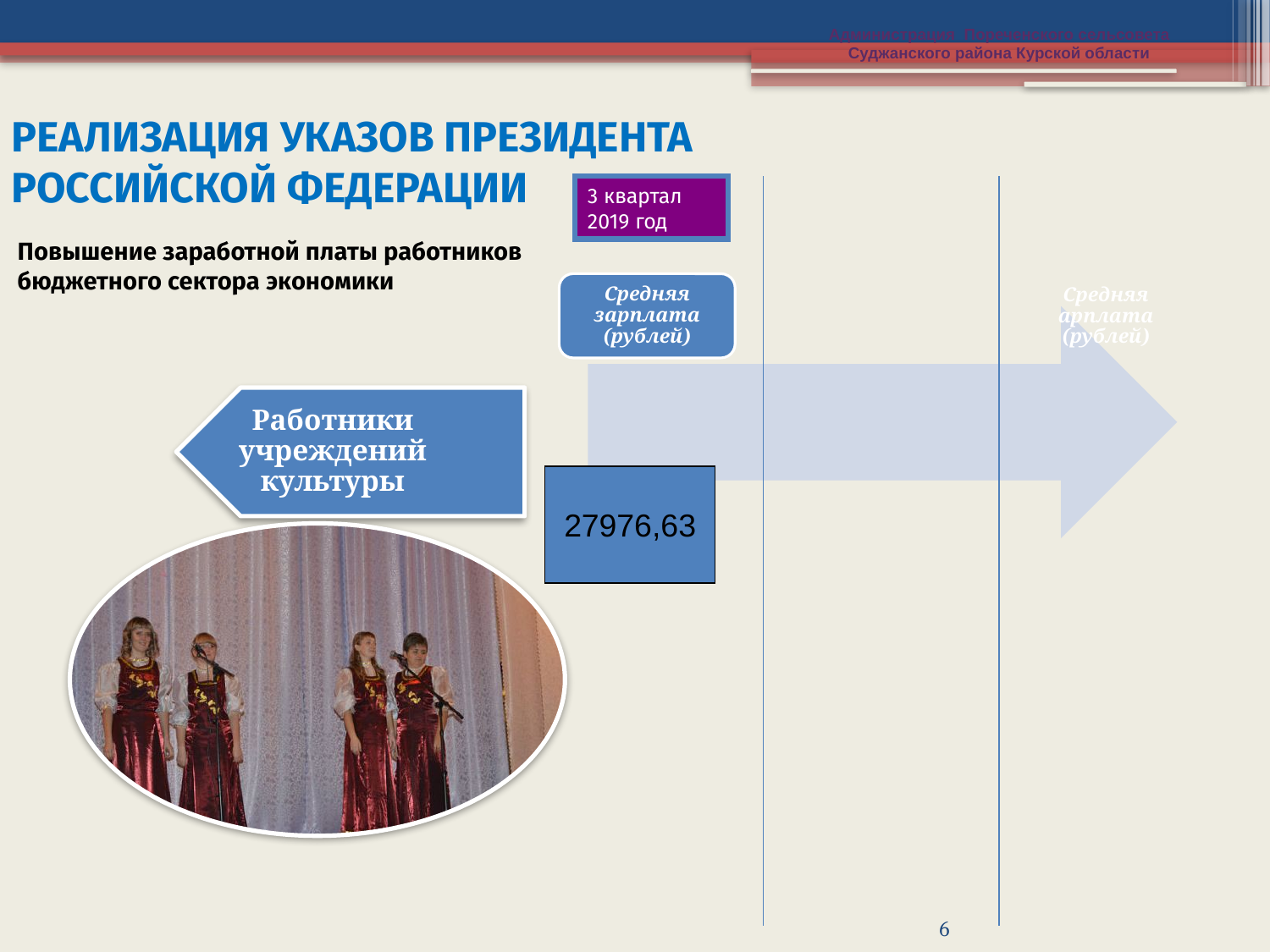

Администрация  Пореченского сельсовета Суджанского района Курской области
Реализация указов Президента
Российской Федерации
3 квартал
2019 год
Повышение заработной платы работников бюджетного сектора экономики

Средняя зарплата (рублей)
Средняя арплата (рублей)

Работники учреждений культуры
27976,63
6